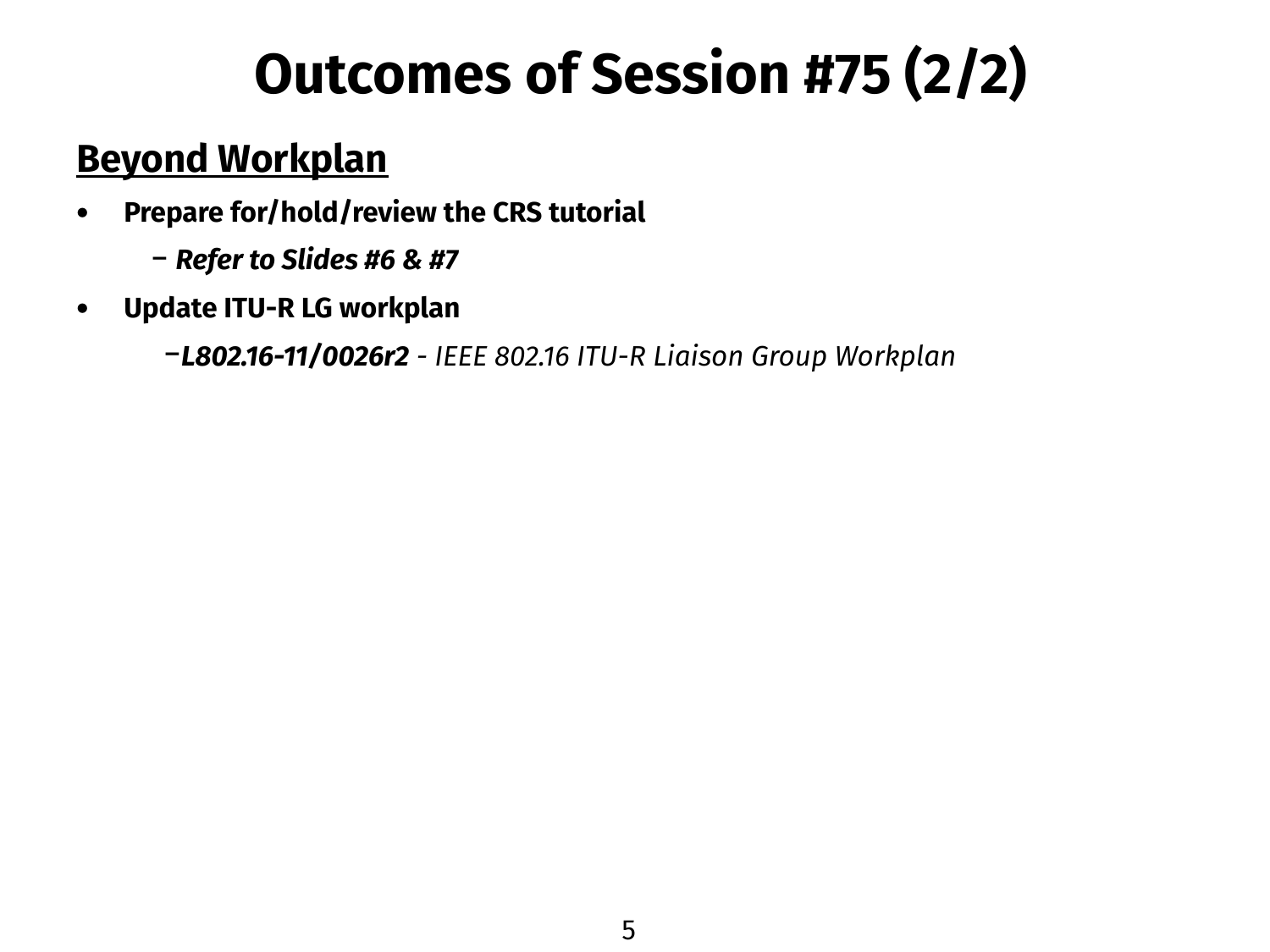

# Outcomes of Session #75 (2/2)
Beyond Workplan
Prepare for/hold/review the CRS tutorial
 Refer to Slides #6 & #7
Update ITU-R LG workplan
L802.16-11/0026r2 - IEEE 802.16 ITU-R Liaison Group Workplan